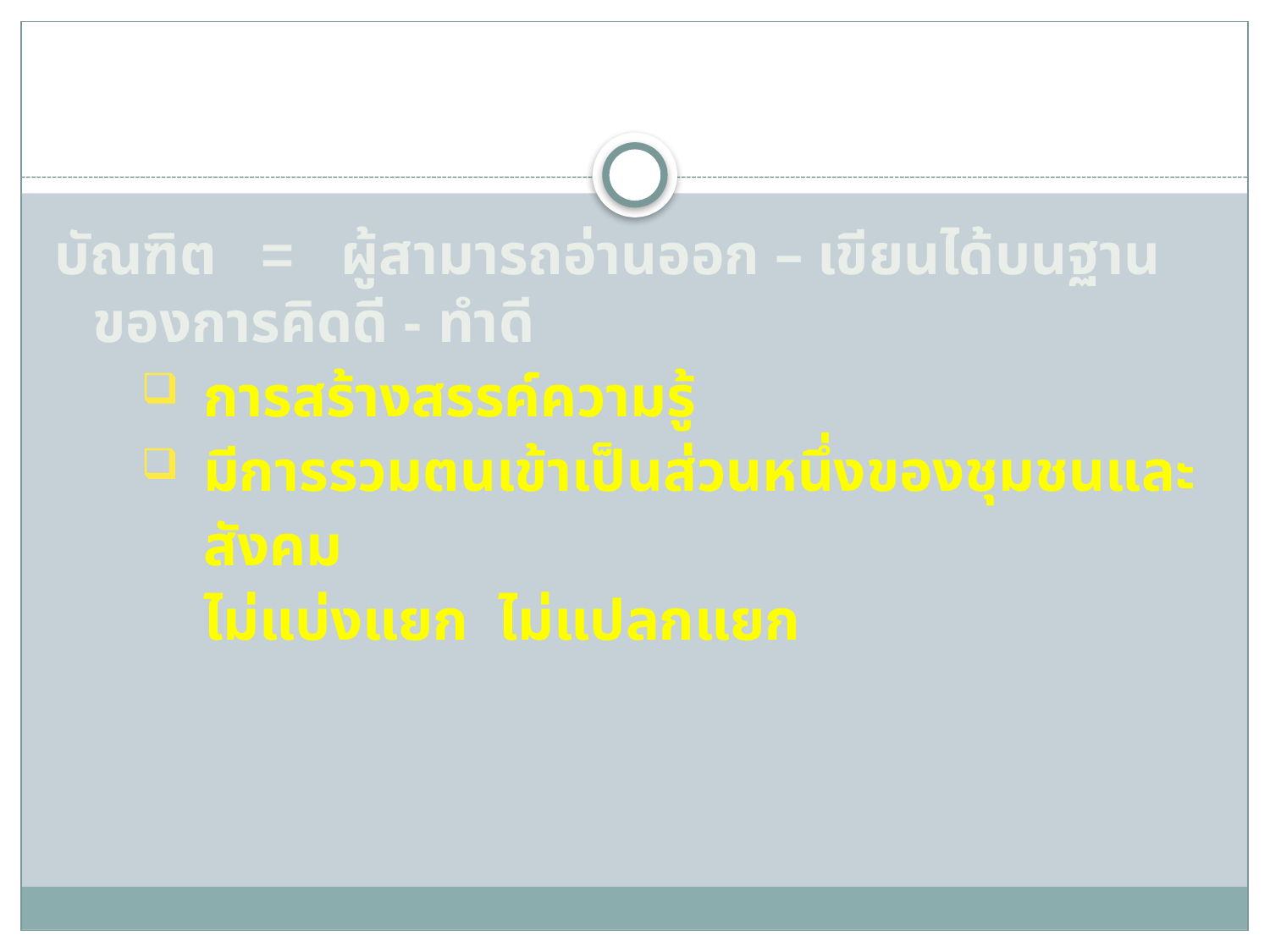

#
บัณฑิต   =   ผู้สามารถอ่านออก – เขียนได้บนฐานของการคิดดี - ทำดี
การสร้างสรรค์ความรู้
มีการรวมตนเข้าเป็นส่วนหนึ่งของชุมชนและสังคม
	ไม่แบ่งแยก  ไม่แปลกแยก